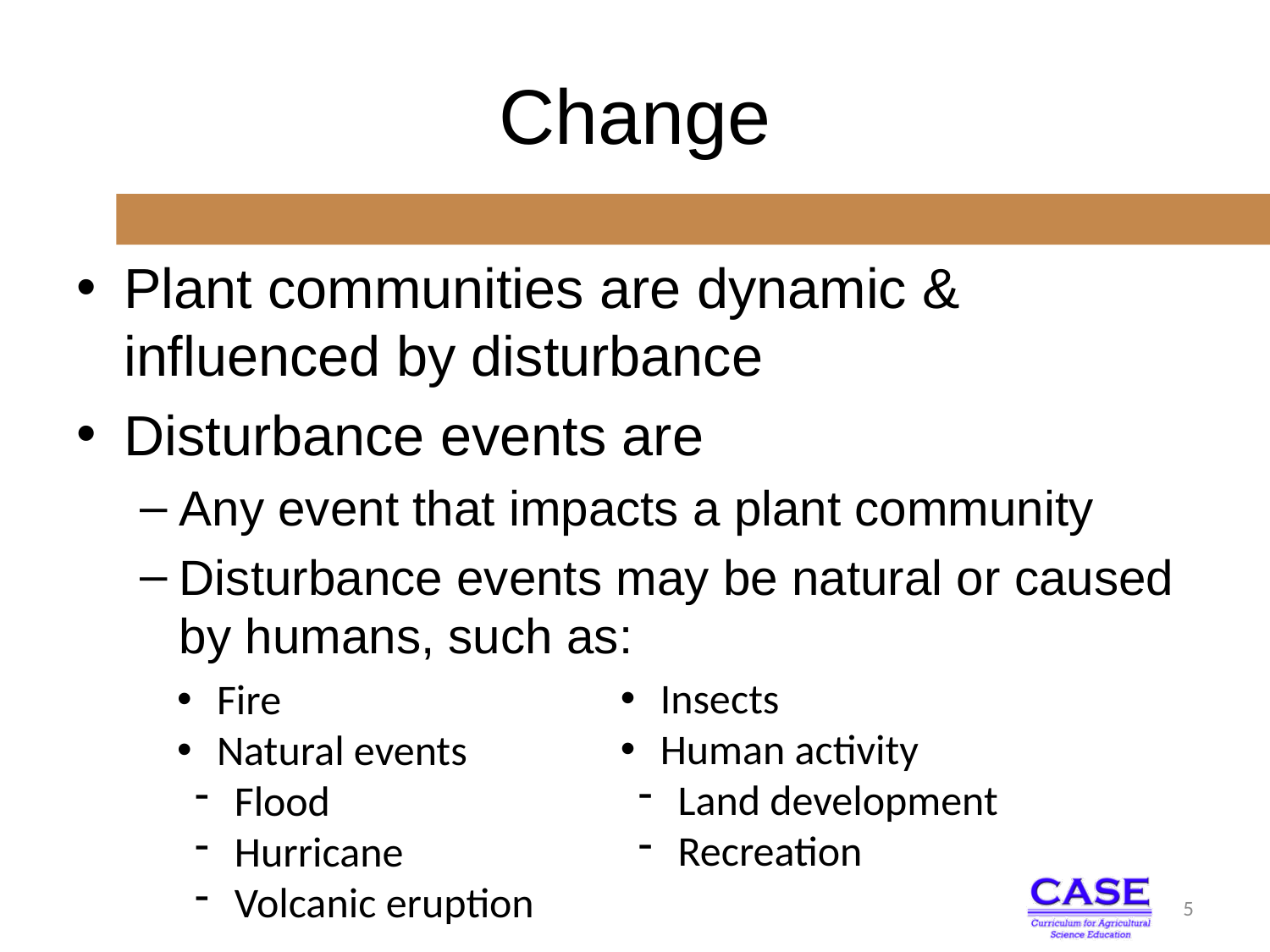

# Change
Plant communities are dynamic & influenced by disturbance
Disturbance events are
Any event that impacts a plant community
Disturbance events may be natural or caused by humans, such as:
Insects
Human activity
Land development
Recreation
Fire
Natural events
Flood
Hurricane
Volcanic eruption
5